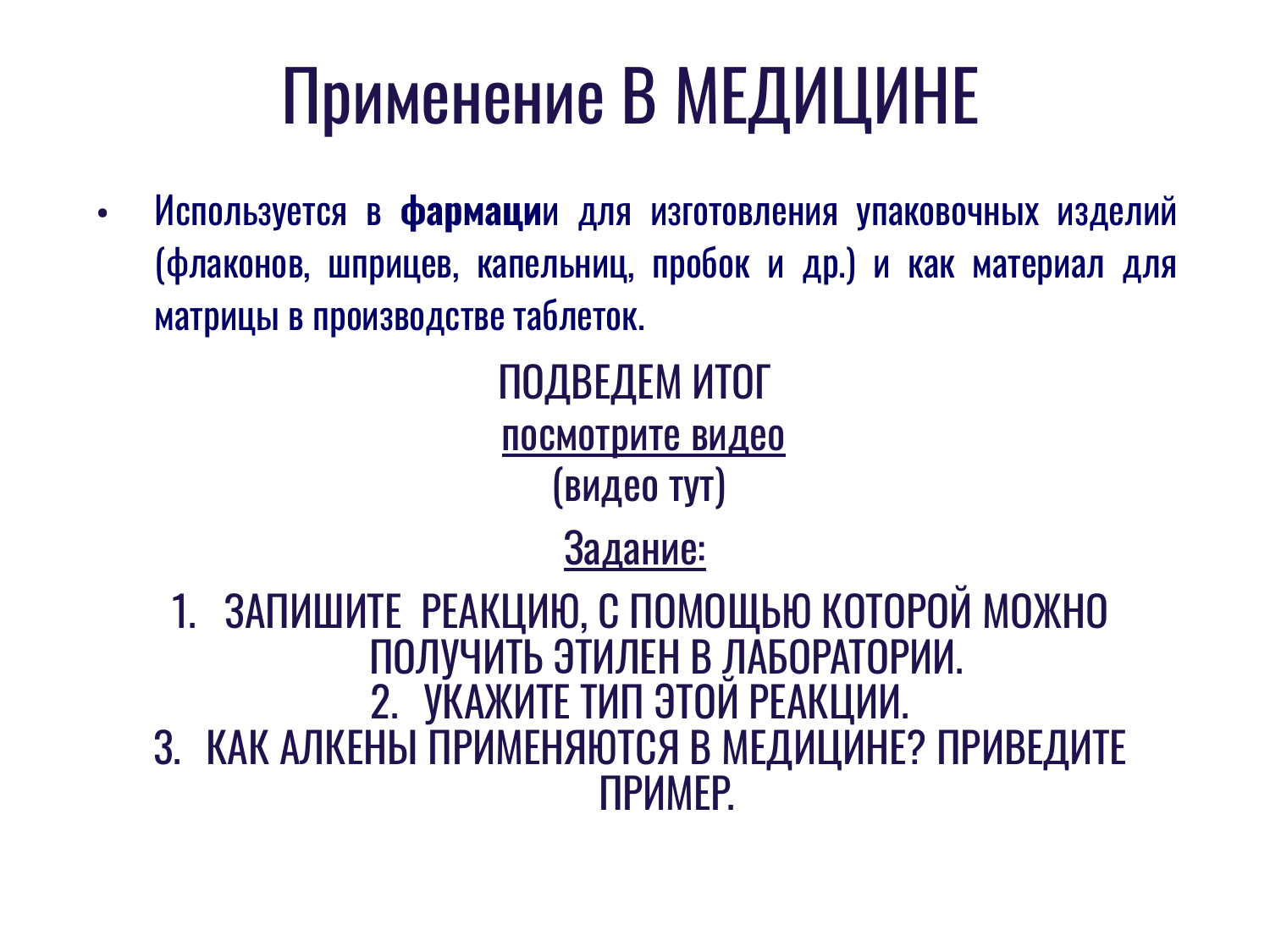

# Применение В МЕДИЦИНЕ
Используется в фармации для изготовления упаковочных изделий (флаконов, шприцев, капельниц, пробок и др.) и как материал для матрицы в производстве таблеток.
ПОДВЕДЕМ ИТОГ
 посмотрите видео
(видео тут)
Задание:
ЗАПИШИТЕ  РЕАКЦИЮ, С ПОМОЩЬЮ КОТОРОЙ МОЖНО ПОЛУЧИТЬ ЭТИЛЕН В ЛАБОРАТОРИИ.
УКАЖИТЕ ТИП ЭТОЙ РЕАКЦИИ.
КАК АЛКЕНЫ ПРИМЕНЯЮТСЯ В МЕДИЦИНЕ? ПРИВЕДИТЕ ПРИМЕР.